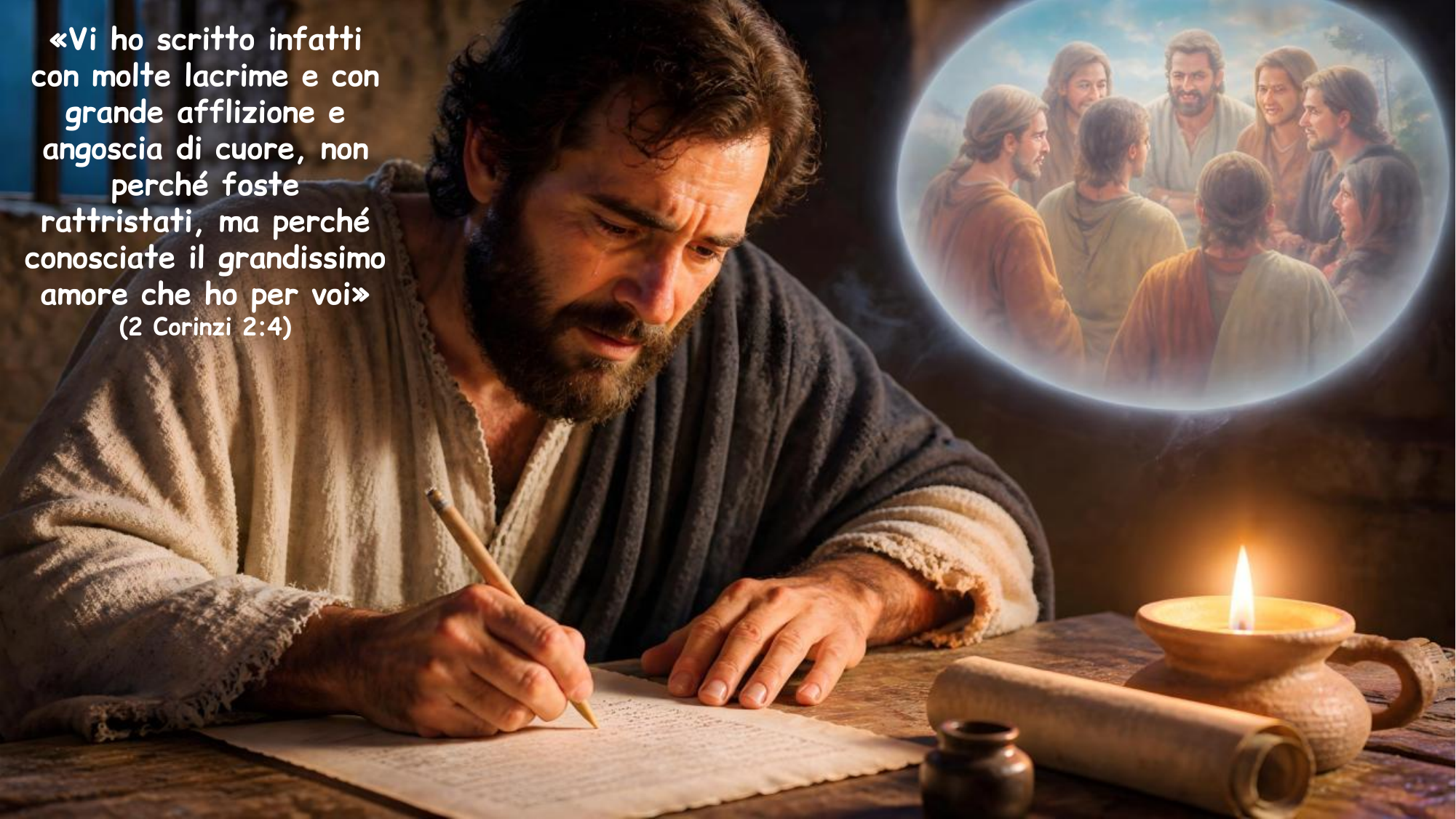

«Vi ho scritto infatti con molte lacrime e con grande afflizione e angoscia di cuore, non perché foste rattristati, ma perché conosciate il grandissimo amore che ho per voi» (2 Corinzi 2:4)